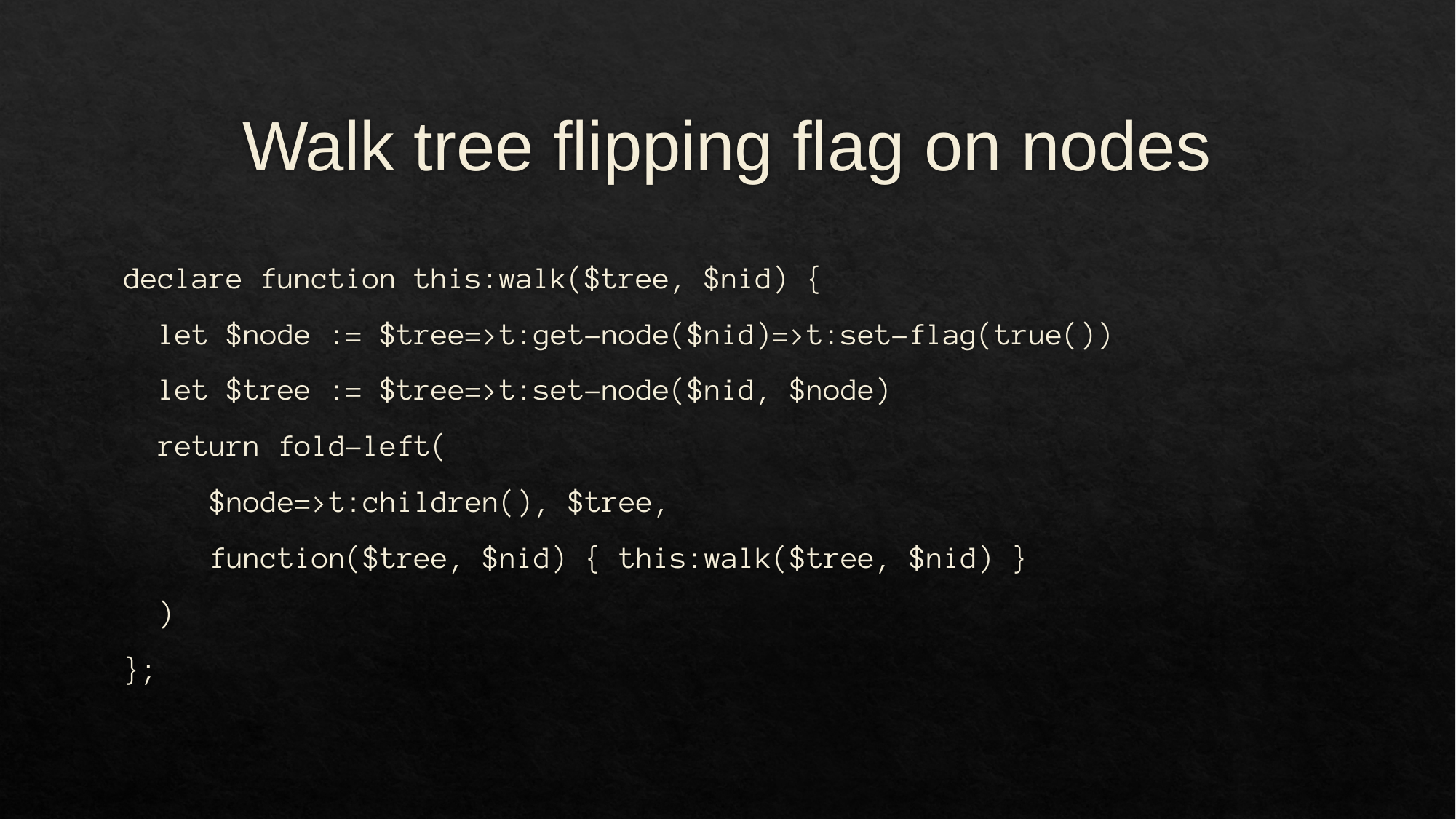

# Walk tree flipping flag on nodes
declare function this:walk($tree, $nid) {
  let $node := $tree=>t:get-node($nid)=>t:set-flag(true())
  let $tree := $tree=>t:set-node($nid, $node)
  return fold-left(
     $node=>t:children(), $tree,
     function($tree, $nid) { this:walk($tree, $nid) }
  )
};